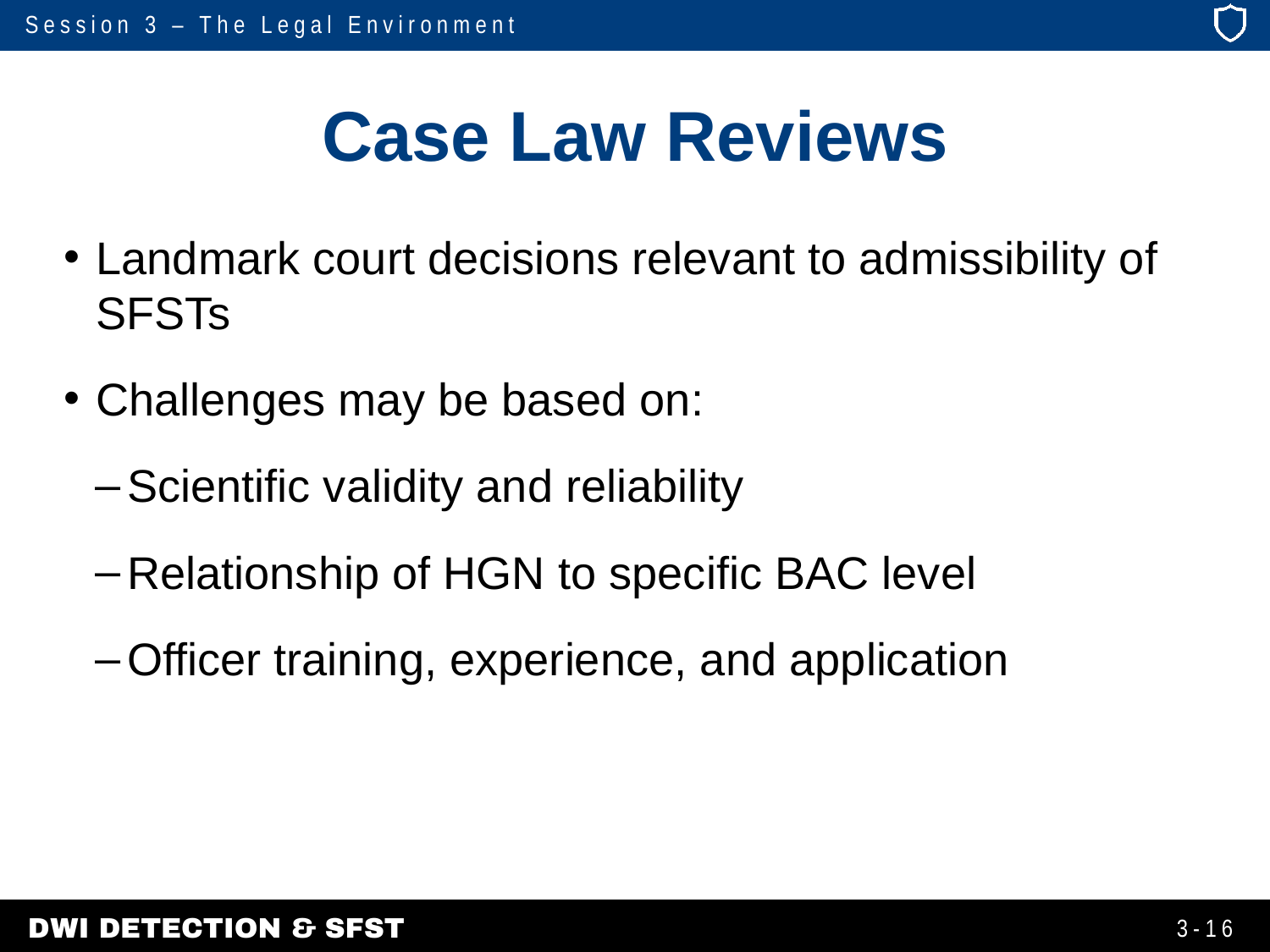

# Case Law Reviews
Landmark court decisions relevant to admissibility of SFSTs
Challenges may be based on:
Scientific validity and reliability
Relationship of HGN to specific BAC level
Officer training, experience, and application
3-16